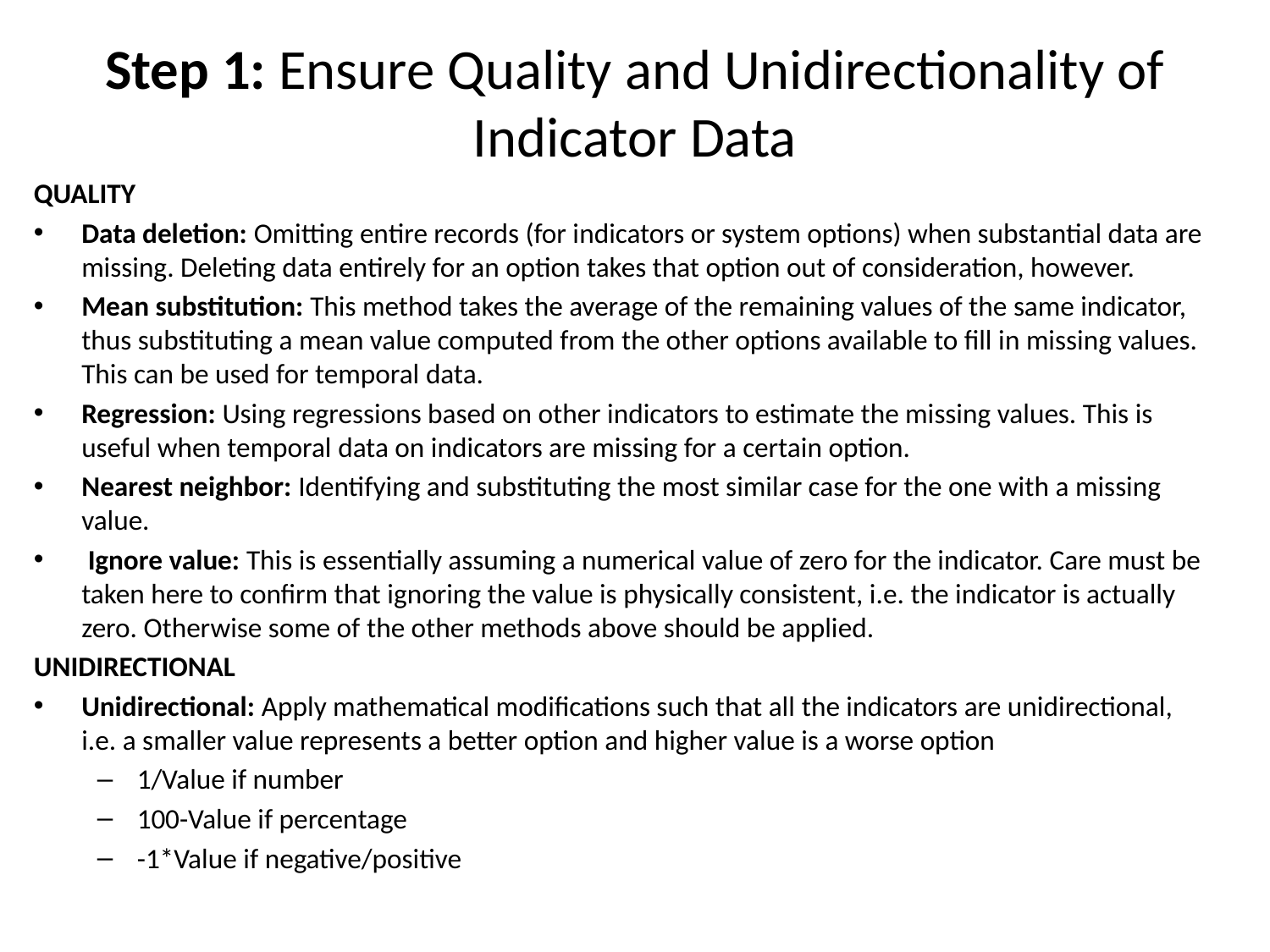

# Step 1: Ensure Quality and Unidirectionality of Indicator Data
QUALITY
Data deletion: Omitting entire records (for indicators or system options) when substantial data are missing. Deleting data entirely for an option takes that option out of consideration, however.
Mean substitution: This method takes the average of the remaining values of the same indicator, thus substituting a mean value computed from the other options available to fill in missing values. This can be used for temporal data.
Regression: Using regressions based on other indicators to estimate the missing values. This is useful when temporal data on indicators are missing for a certain option.
Nearest neighbor: Identifying and substituting the most similar case for the one with a missing value.
 Ignore value: This is essentially assuming a numerical value of zero for the indicator. Care must be taken here to confirm that ignoring the value is physically consistent, i.e. the indicator is actually zero. Otherwise some of the other methods above should be applied.
UNIDIRECTIONAL
Unidirectional: Apply mathematical modifications such that all the indicators are unidirectional, i.e. a smaller value represents a better option and higher value is a worse option
1/Value if number
100-Value if percentage
-1*Value if negative/positive